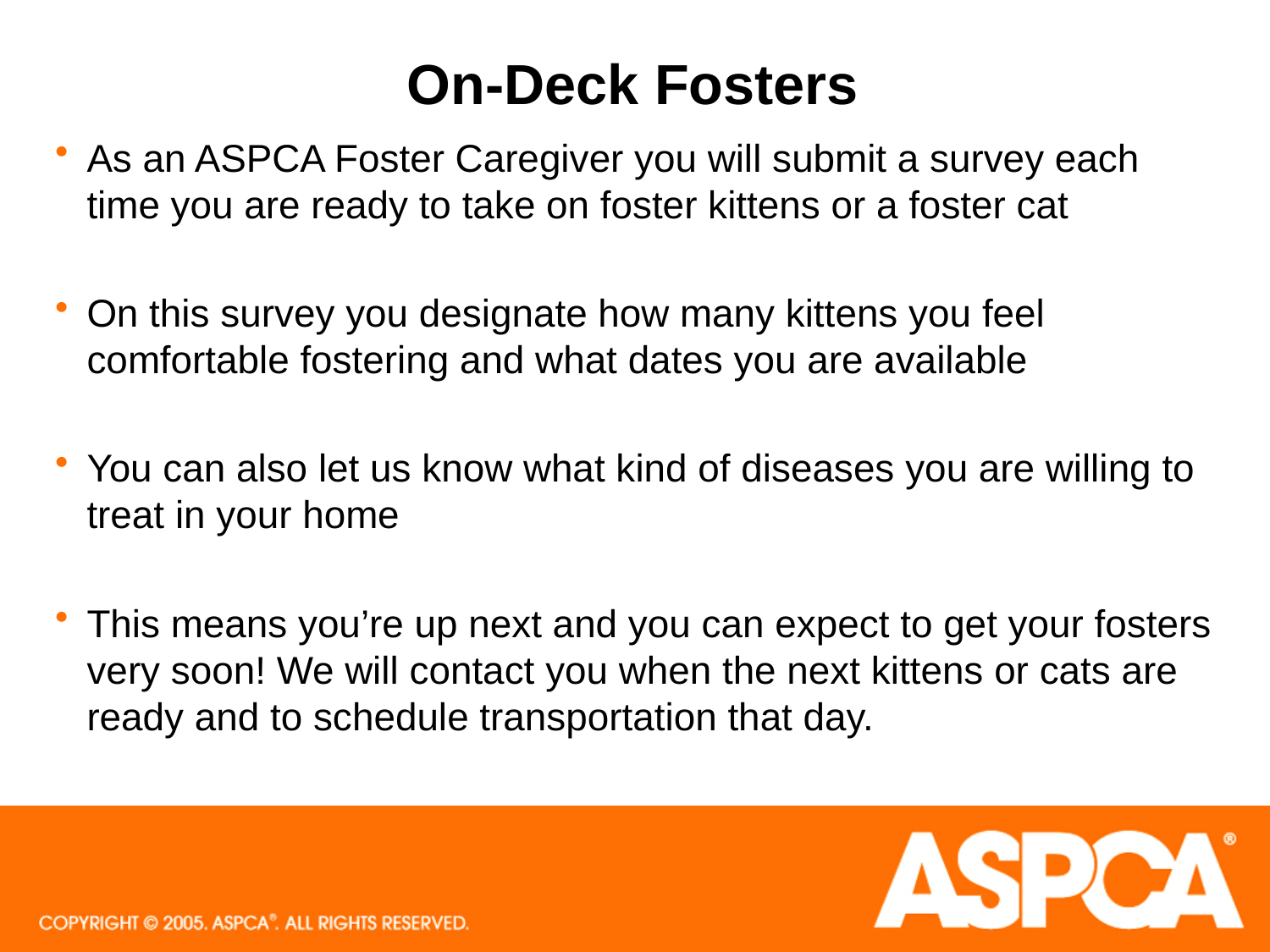

# On-Deck Fosters
As an ASPCA Foster Caregiver you will submit a survey each time you are ready to take on foster kittens or a foster cat

On this survey you designate how many kittens you feel comfortable fostering and what dates you are available

You can also let us know what kind of diseases you are willing to treat in your home

This means you’re up next and you can expect to get your fosters very soon! We will contact you when the next kittens or cats are ready and to schedule transportation that day.